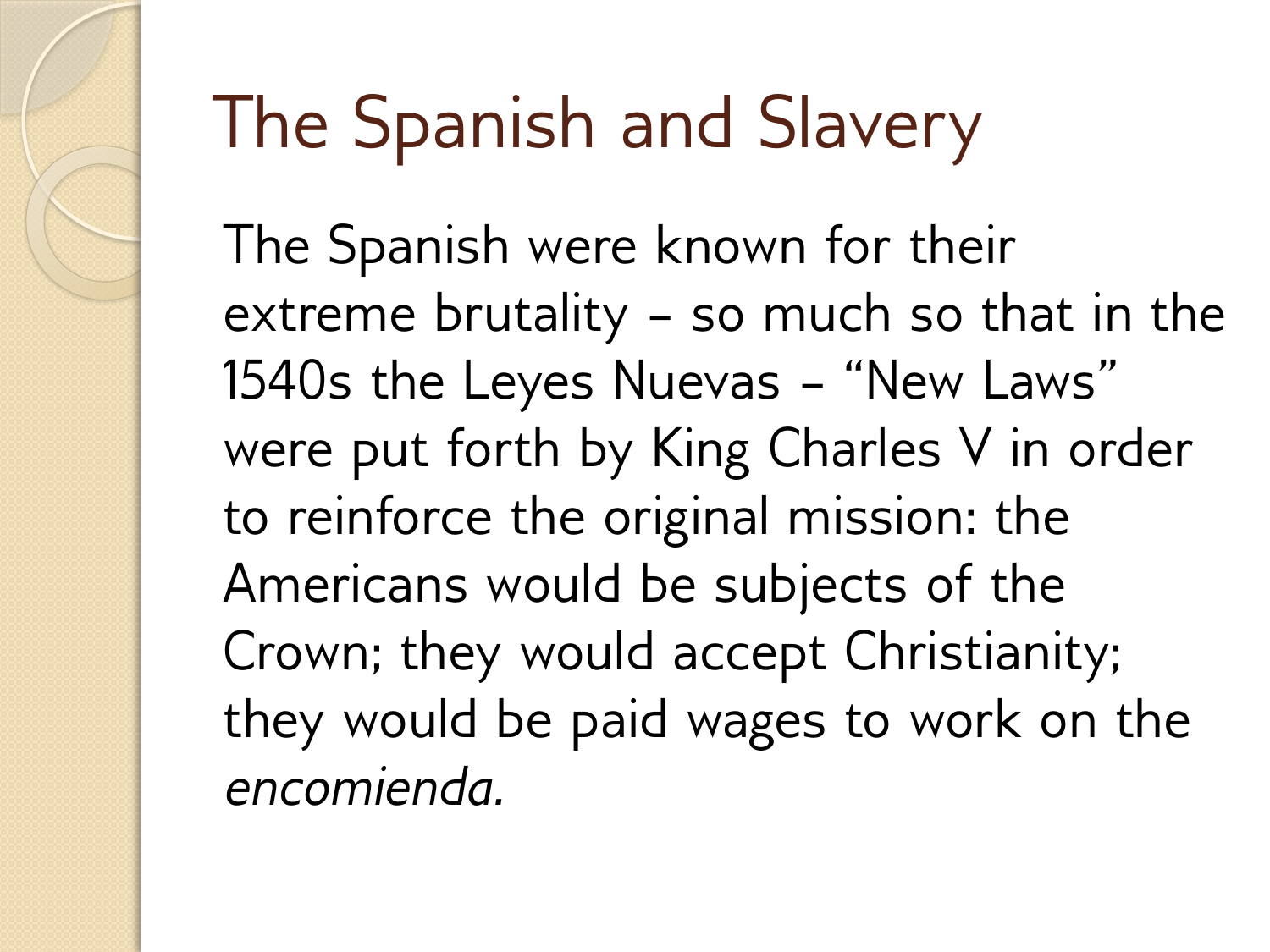

# The Spanish and Slavery
The Spanish were known for their extreme brutality – so much so that in the 1540s the Leyes Nuevas – “New Laws” were put forth by King Charles V in order to reinforce the original mission: the Americans would be subjects of the Crown; they would accept Christianity; they would be paid wages to work on the encomienda.